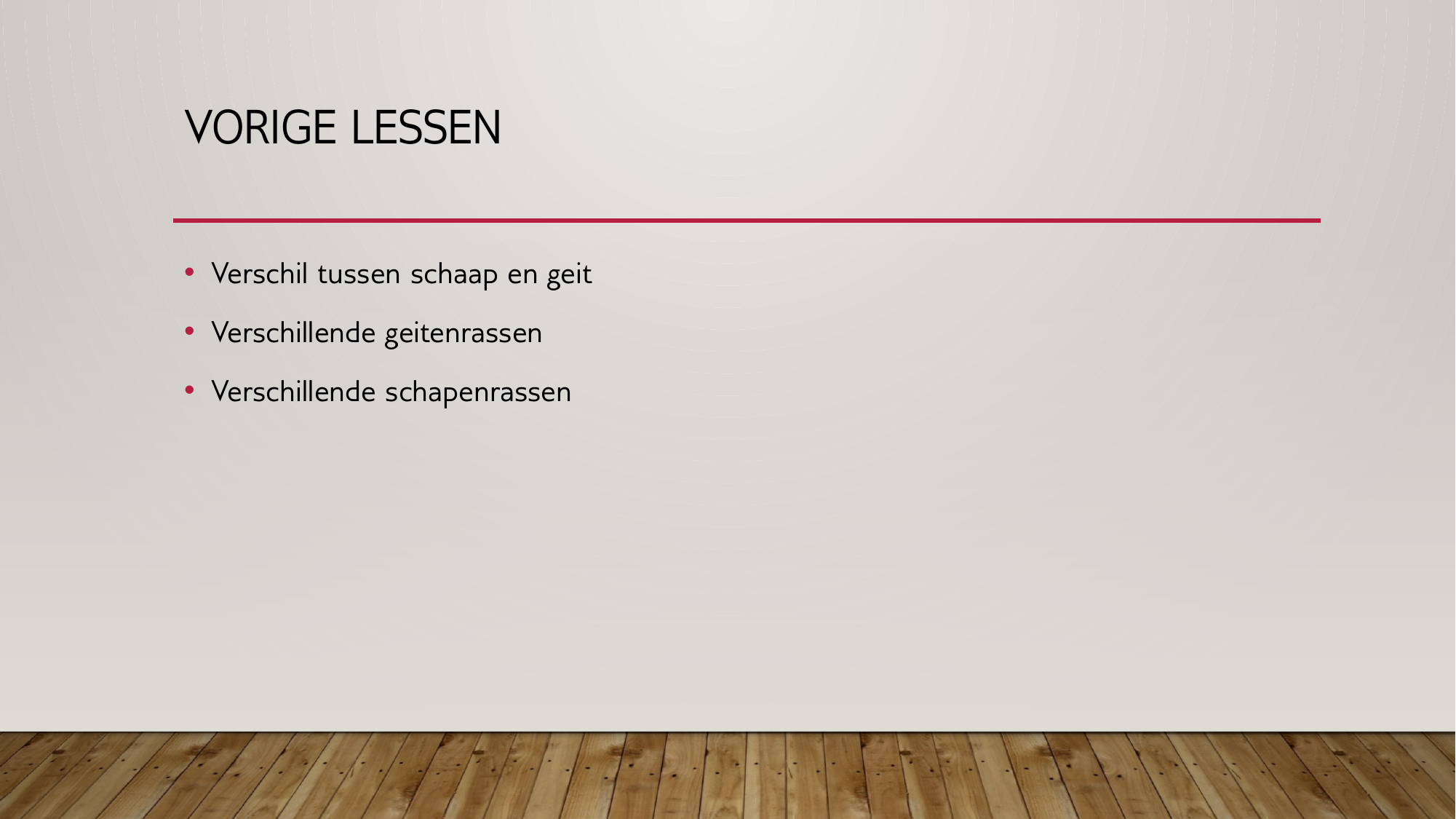

# Vorige lessen
Verschil tussen schaap en geit
Verschillende geitenrassen
Verschillende schapenrassen